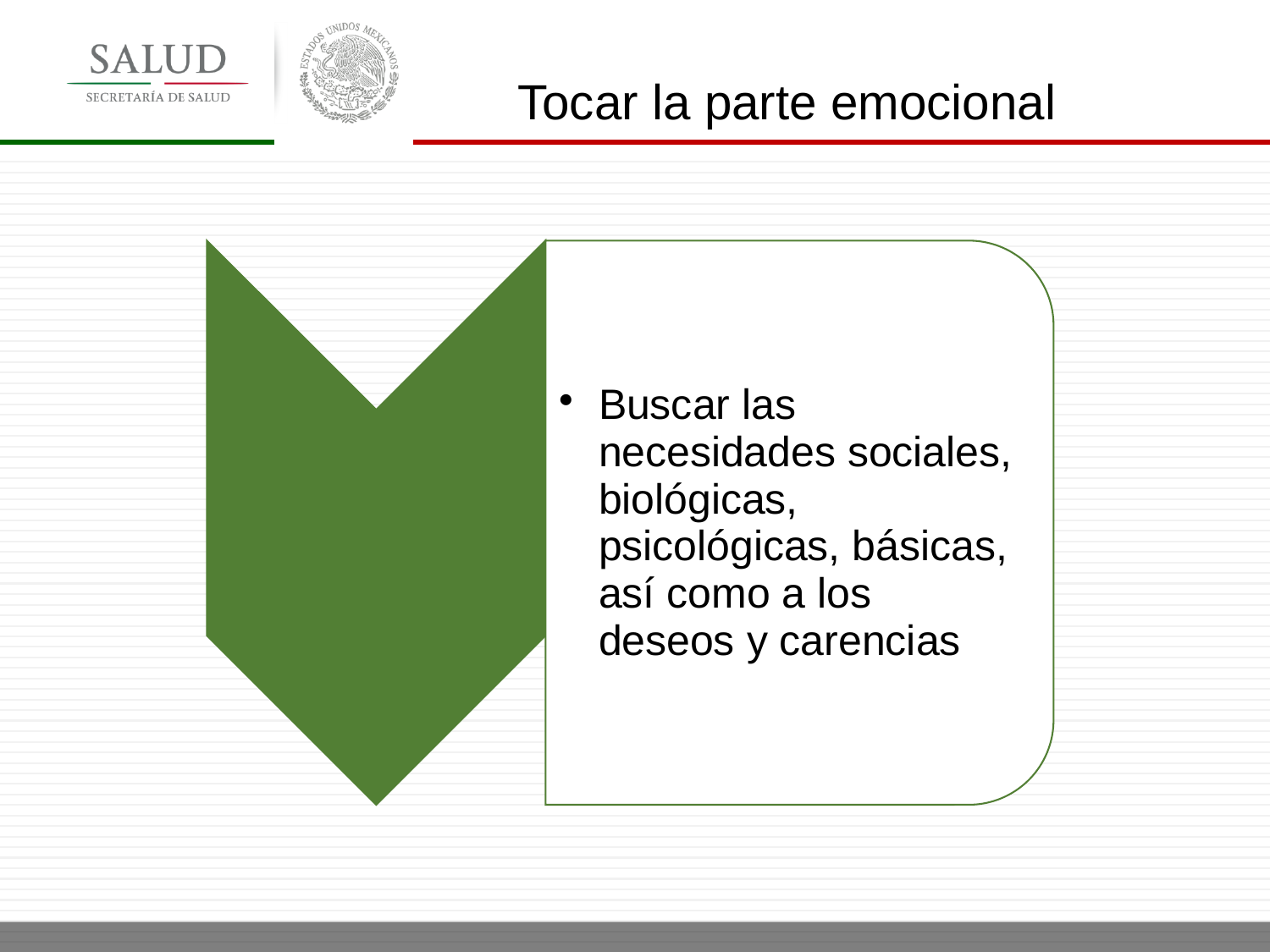

Tocar la parte emocional

Buscar las necesidades sociales, biológicas, psicológicas, básicas, así como a los deseos y carencias